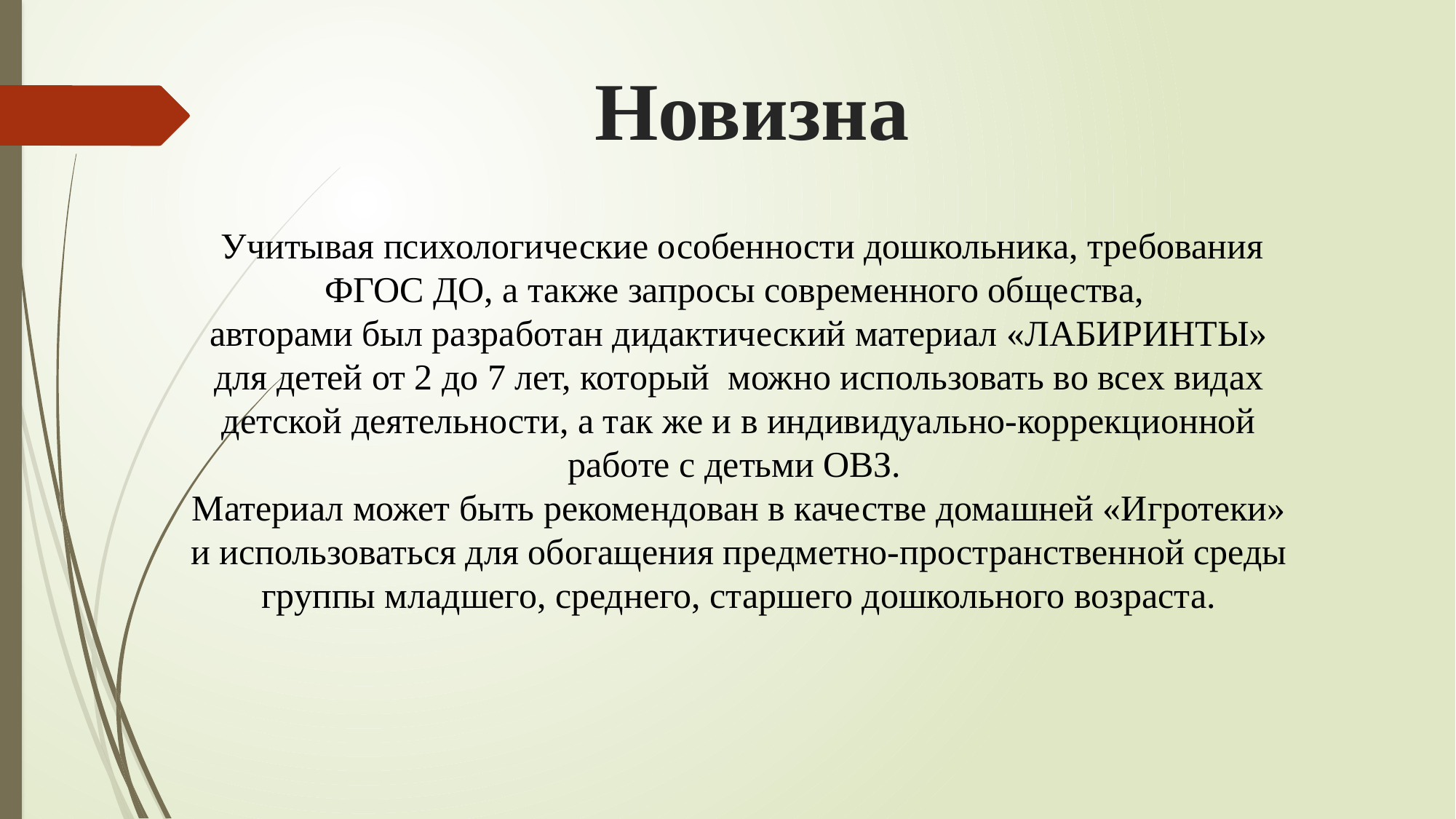

Новизна
 Учитывая психологические особенности дошкольника, требования ФГОС ДО, а также запросы современного общества,
авторами был разработан дидактический материал «ЛАБИРИНТЫ» для детей от 2 до 7 лет, который  можно использовать во всех видах детской деятельности, а так же и в индивидуально-коррекционной работе с детьми ОВЗ.
Материал может быть рекомендован в качестве домашней «Игротеки» и использоваться для обогащения предметно-пространственной среды группы младшего, среднего, старшего дошкольного возраста.